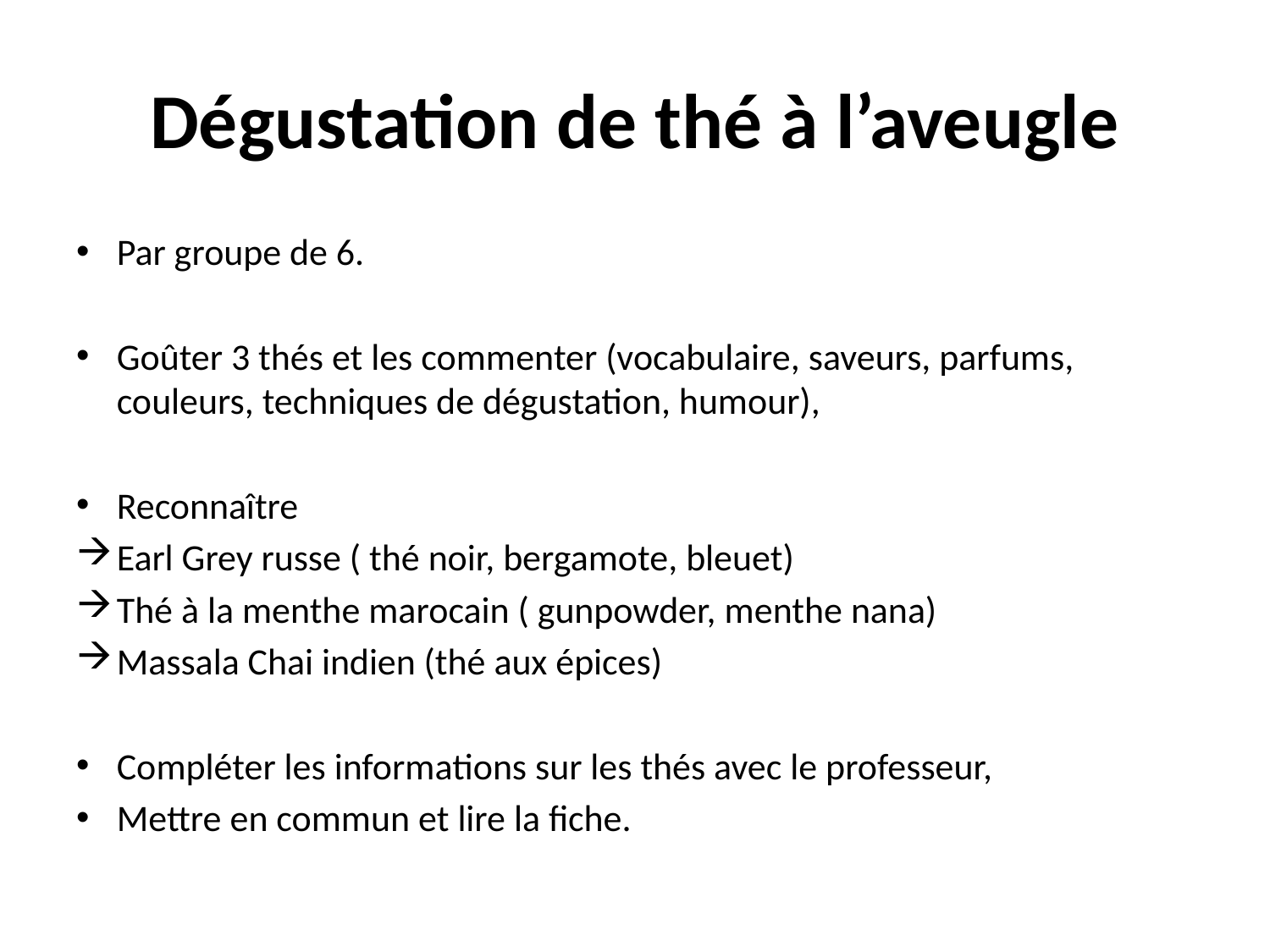

# Dégustation de thé à l’aveugle
Par groupe de 6.

Goûter 3 thés et les commenter (vocabulaire, saveurs, parfums, couleurs, techniques de dégustation, humour),

Reconnaître
Earl Grey russe ( thé noir, bergamote, bleuet)
Thé à la menthe marocain ( gunpowder, menthe nana)
Massala Chai indien (thé aux épices)

Compléter les informations sur les thés avec le professeur,
Mettre en commun et lire la fiche.